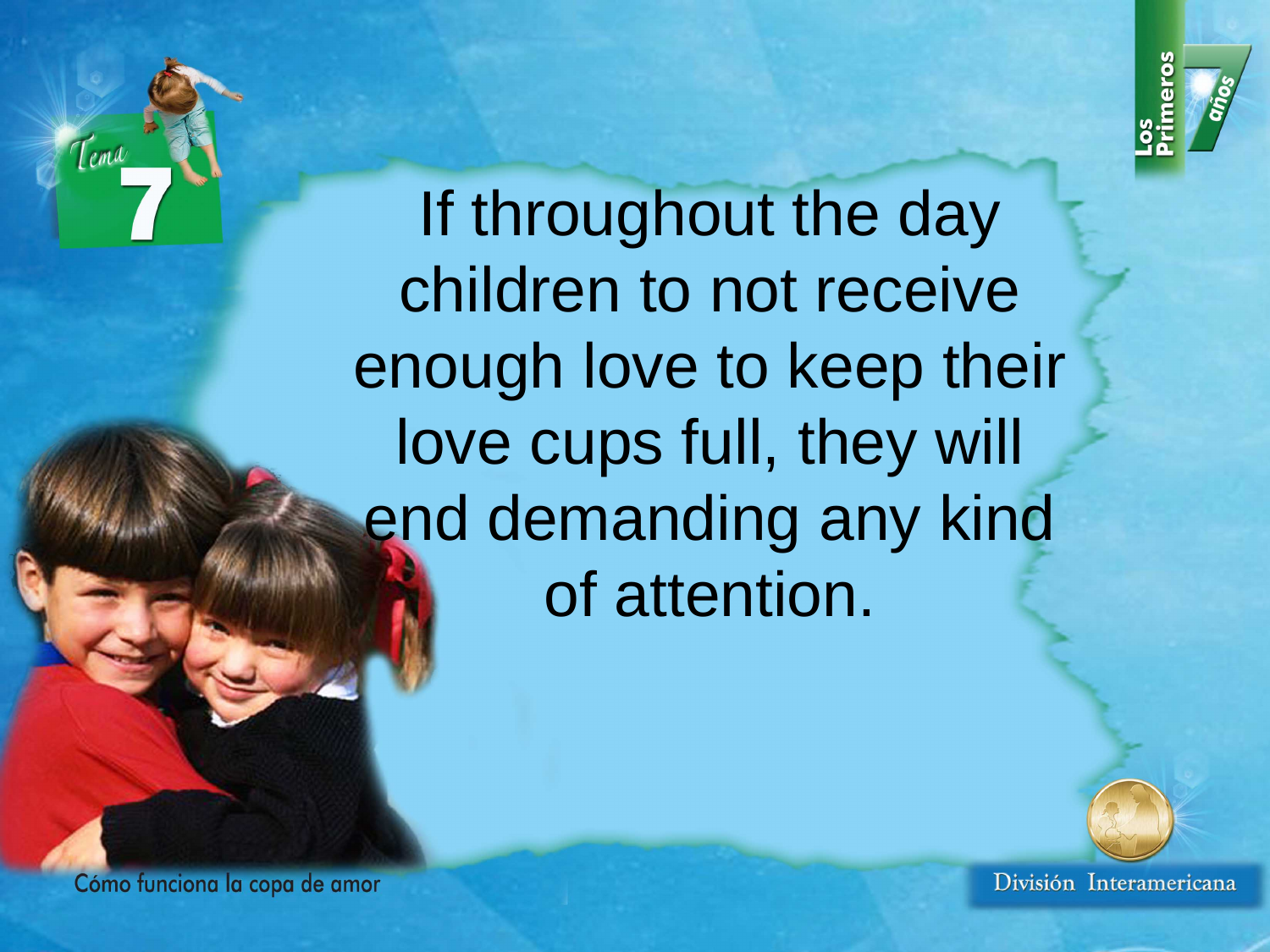

If throughout the day children to not receive enough love to keep their love cups full, they will end demanding any kind of attention.